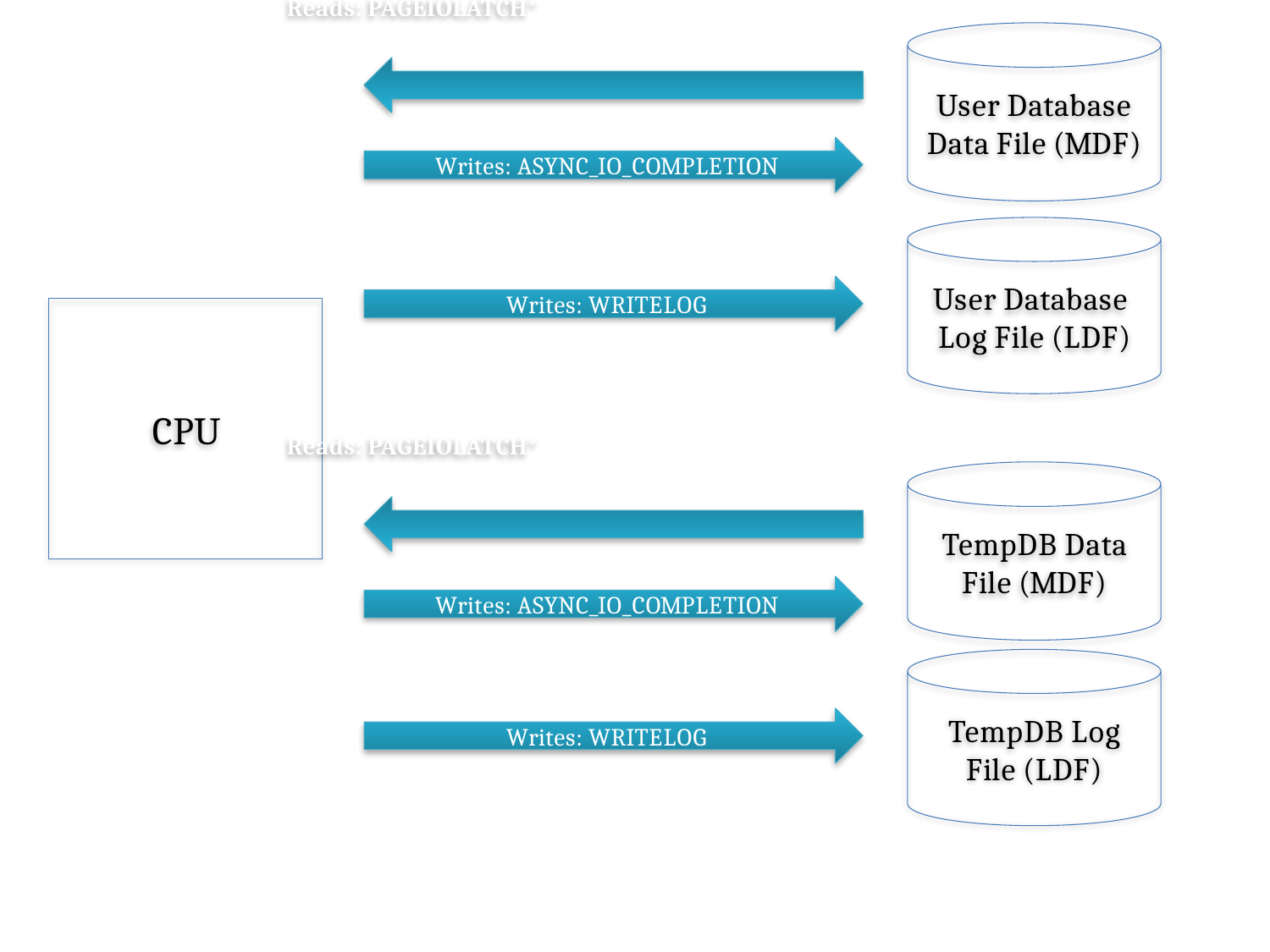

User Database Data File (MDF)
Reads: PAGEIOLATCH*
Writes: ASYNC_IO_COMPLETION
User Database
Log File (LDF)
Writes: WRITELOG
CPU
TempDB Data File (MDF)
Reads: PAGEIOLATCH*
Writes: ASYNC_IO_COMPLETION
TempDB Log File (LDF)
Writes: WRITELOG